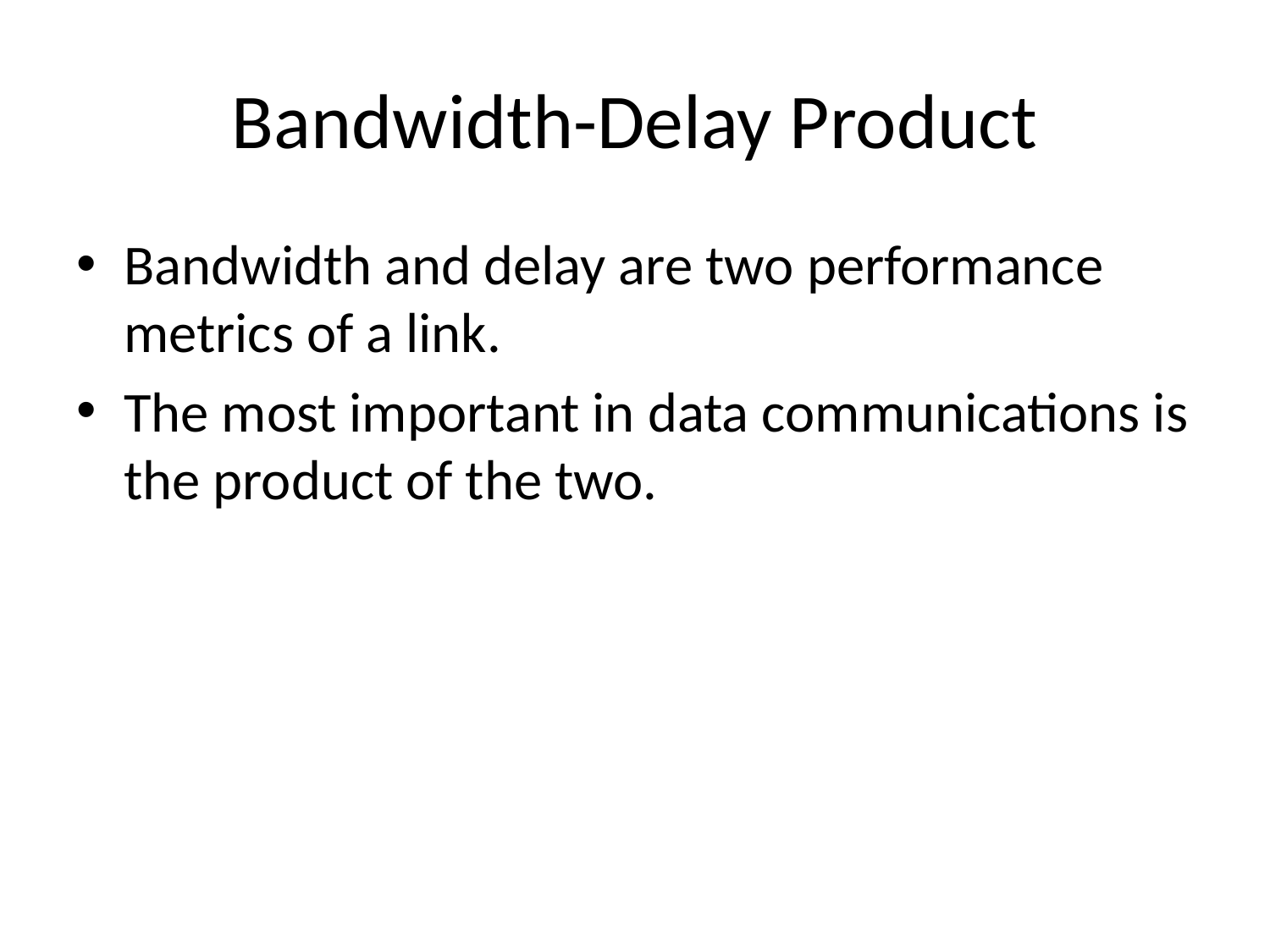

# Bandwidth-Delay Product
Bandwidth and delay are two performance metrics of a link.
The most important in data communications is the product of the two.